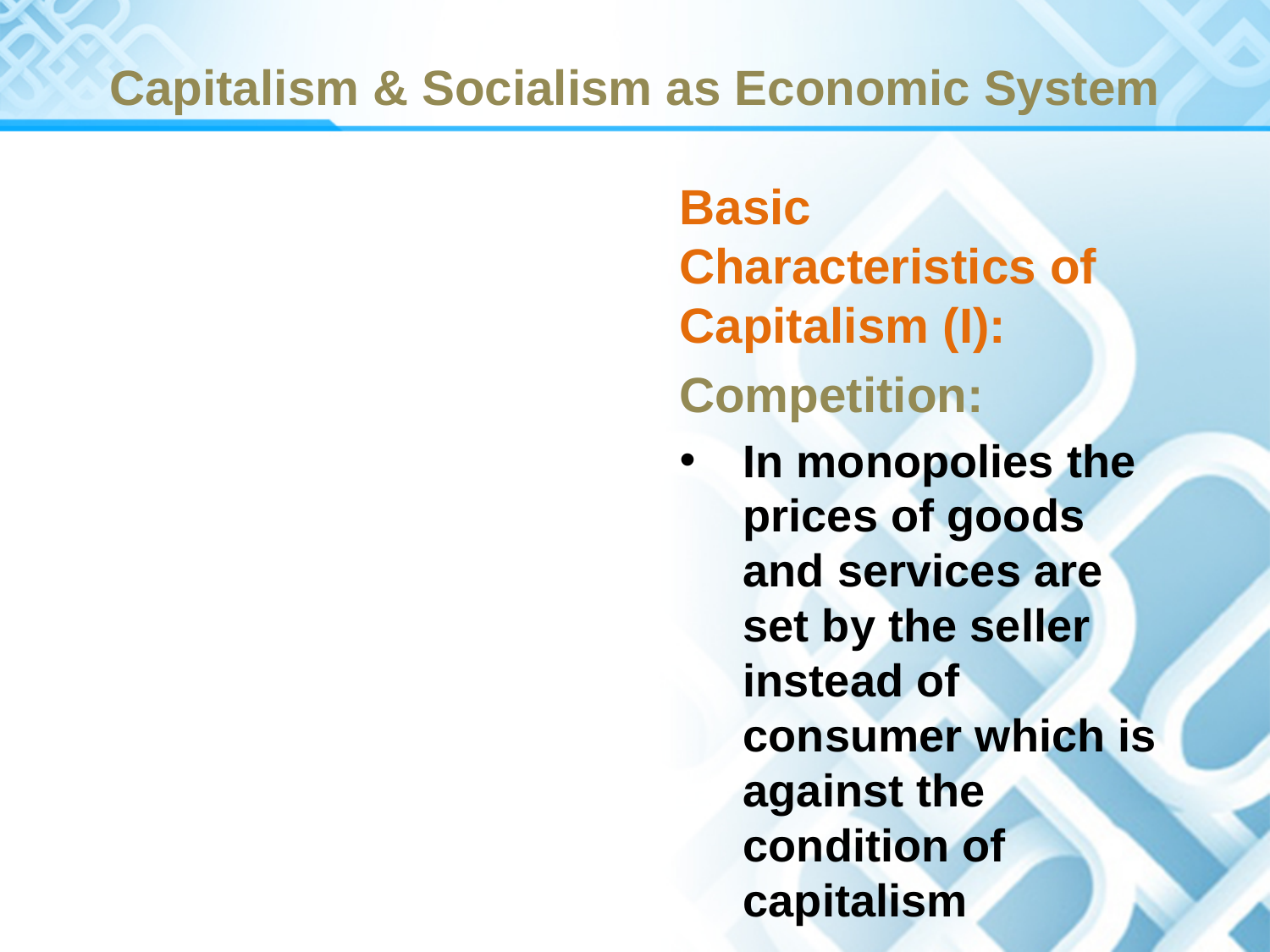

# Capitalism & Socialism as Economic System
Basic Characteristics of Capitalism (I):
Competition:
In monopolies the prices of goods and services are set by the seller instead of consumer which is against the condition of capitalism